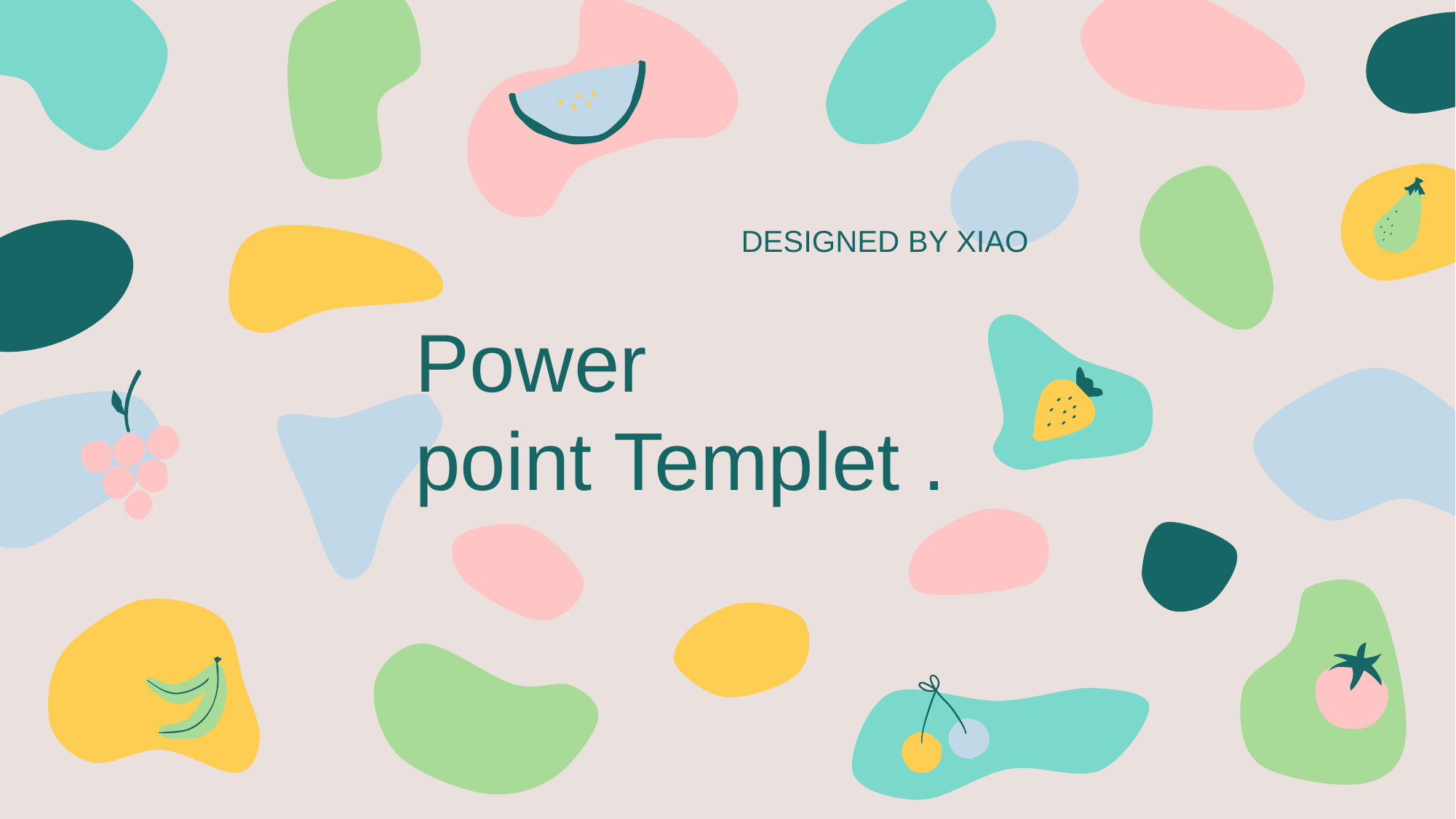

DESIGNED BY XIAO

Power
point Templet .